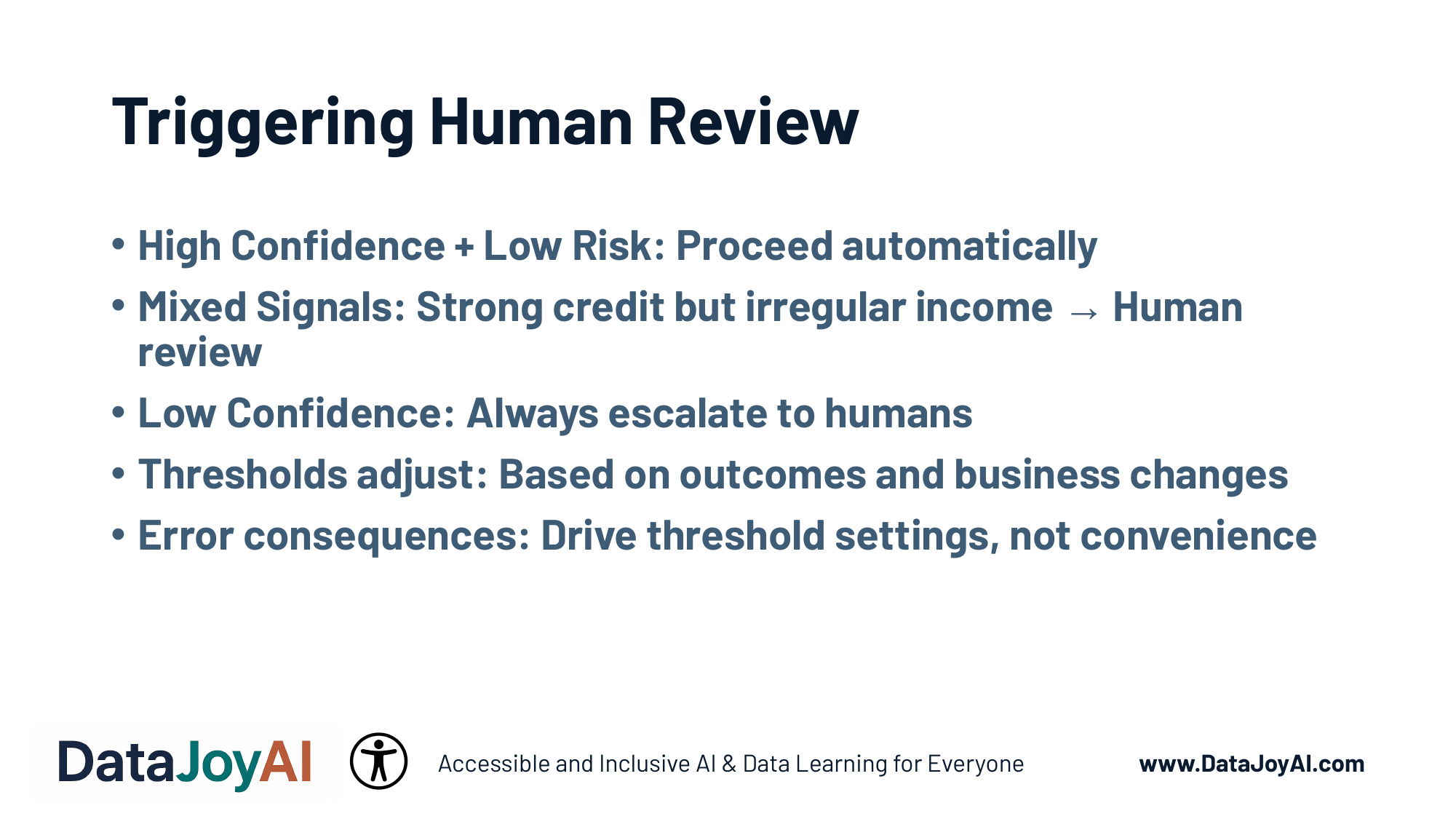

# Triggering Human Review
High Confidence + Low Risk: Proceed automatically
Mixed Signals: Strong credit but irregular income → Human review
Low Confidence: Always escalate to humans
Thresholds adjust: Based on outcomes and business changes
Error consequences: Drive threshold settings, not convenience